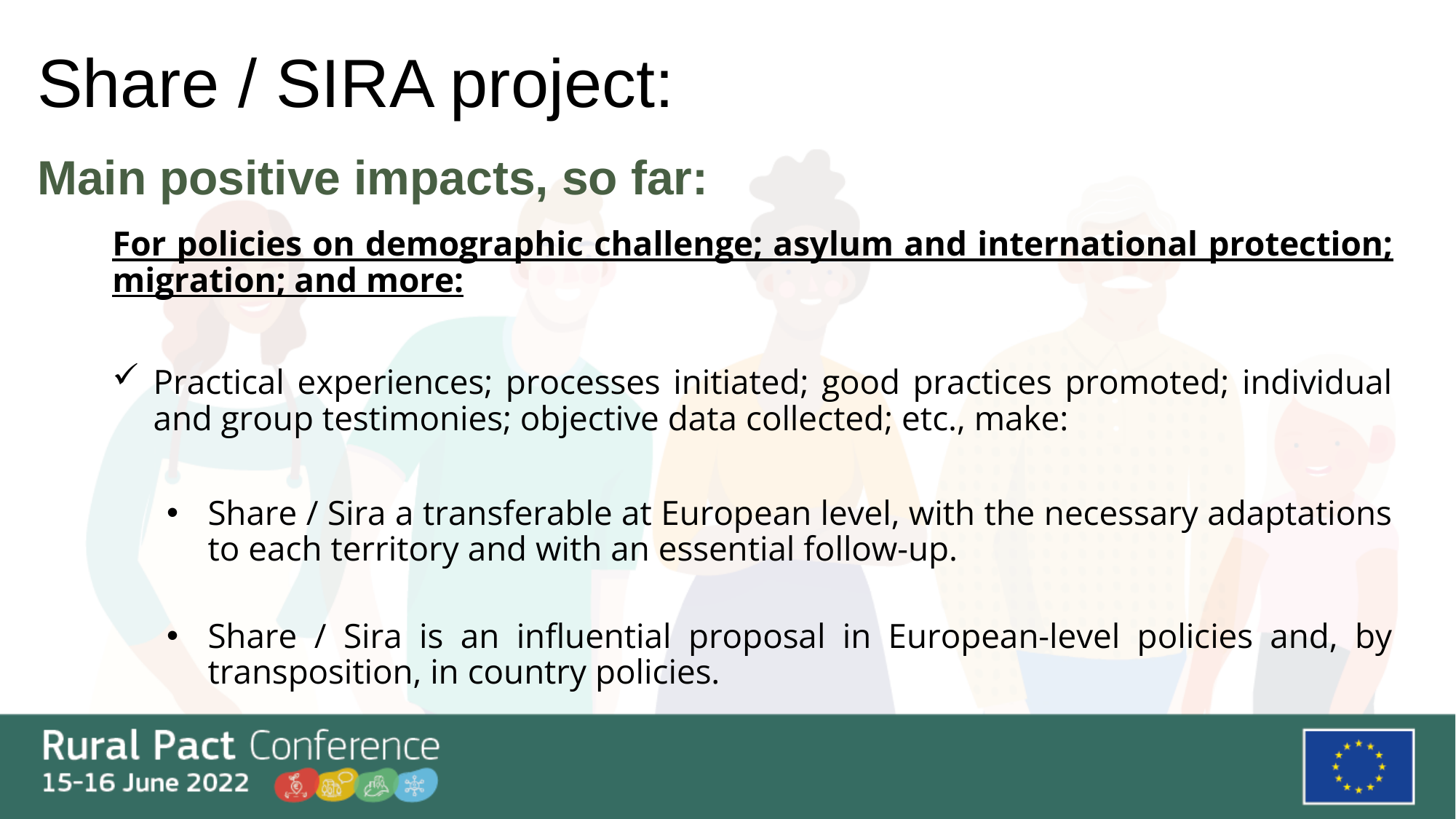

# Share / SIRA project:
Main positive impacts, so far:
For policies on demographic challenge; asylum and international protection; migration; and more:

Practical experiences; processes initiated; good practices promoted; individual and group testimonies; objective data collected; etc., make:

Share / Sira a transferable at European level, with the necessary adaptations to each territory and with an essential follow-up.

Share / Sira is an influential proposal in European-level policies and, by transposition, in country policies.